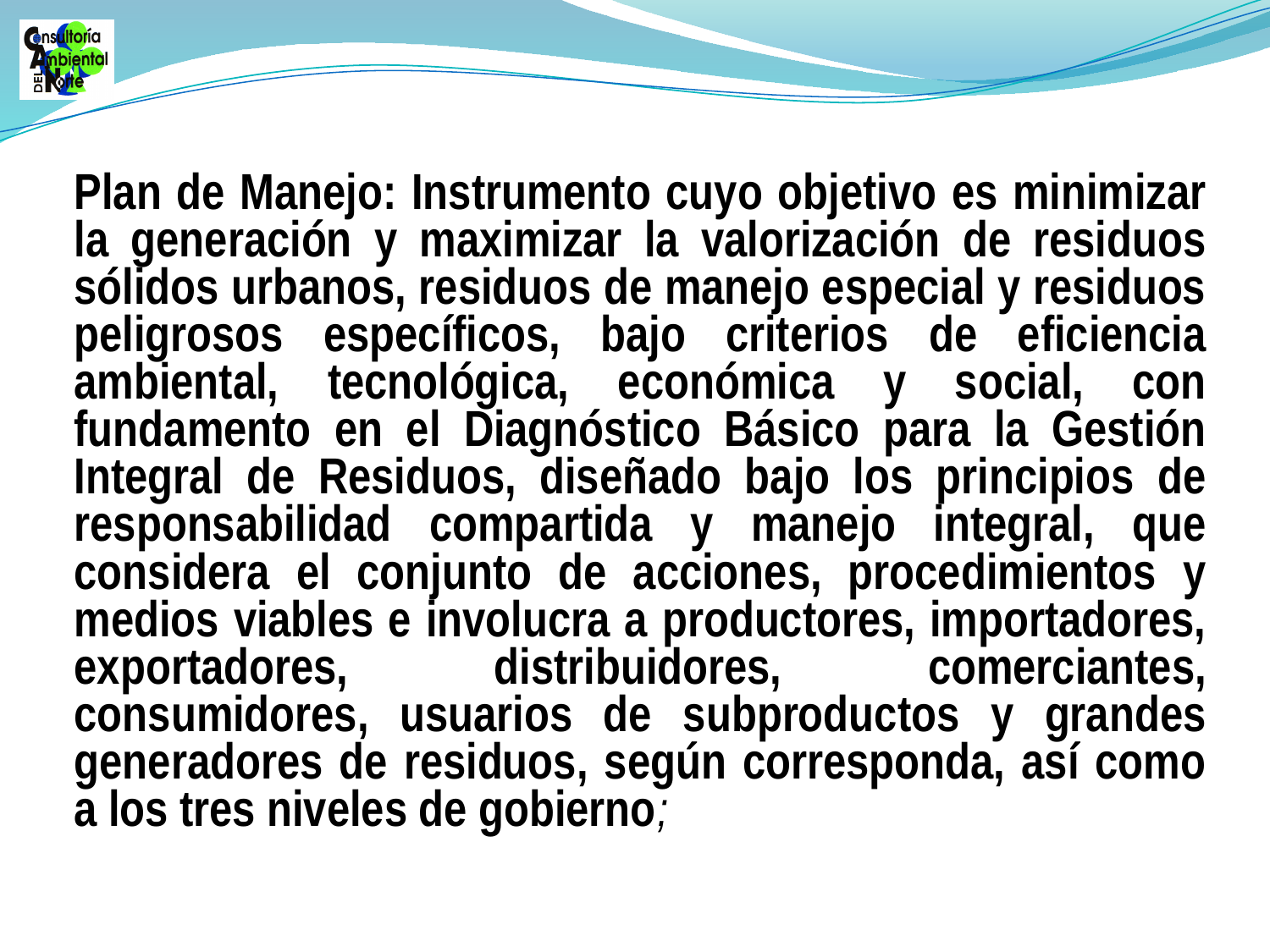

# Plan de Manejo: Instrumento cuyo objetivo es minimizar la generación y maximizar la valorización de residuos sólidos urbanos, residuos de manejo especial y residuos peligrosos específicos, bajo criterios de eficiencia ambiental, tecnológica, económica y social, con fundamento en el Diagnóstico Básico para la Gestión Integral de Residuos, diseñado bajo los principios de responsabilidad compartida y manejo integral, que considera el conjunto de acciones, procedimientos y medios viables e involucra a productores, importadores, exportadores, distribuidores, comerciantes, consumidores, usuarios de subproductos y grandes generadores de residuos, según corresponda, así como a los tres niveles de gobierno;